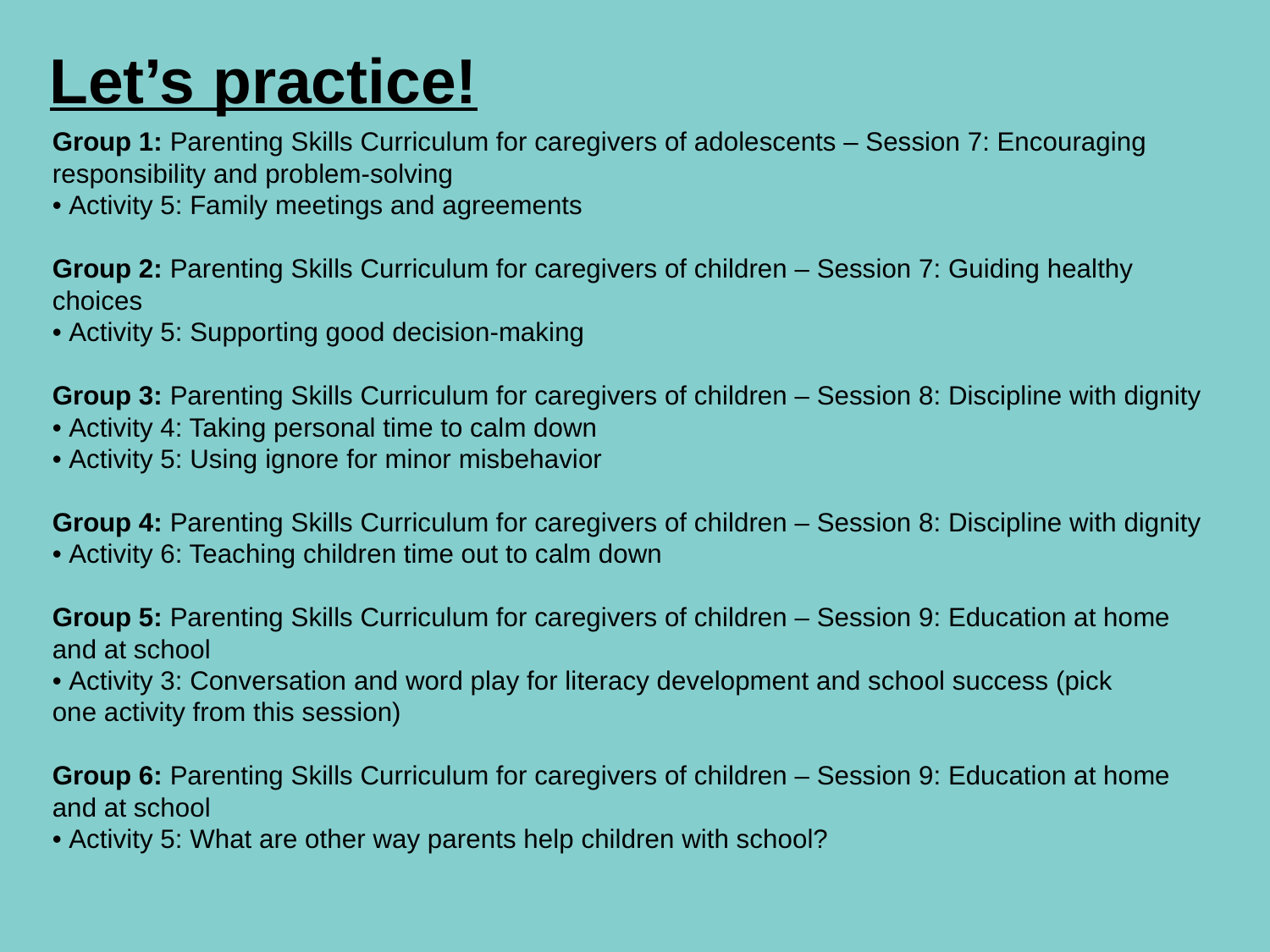

Let’s practice!
Group 1: Parenting Skills Curriculum for caregivers of adolescents – Session 7: Encouraging responsibility and problem-solving
• Activity 5: Family meetings and agreements

Group 2: Parenting Skills Curriculum for caregivers of children – Session 7: Guiding healthy choices
• Activity 5: Supporting good decision-making

Group 3: Parenting Skills Curriculum for caregivers of children – Session 8: Discipline with dignity
• Activity 4: Taking personal time to calm down
• Activity 5: Using ignore for minor misbehavior

Group 4: Parenting Skills Curriculum for caregivers of children – Session 8: Discipline with dignity
• Activity 6: Teaching children time out to calm down

Group 5: Parenting Skills Curriculum for caregivers of children – Session 9: Education at home and at school
• Activity 3: Conversation and word play for literacy development and school success (pick
one activity from this session)

Group 6: Parenting Skills Curriculum for caregivers of children – Session 9: Education at home and at school
• Activity 5: What are other way parents help children with school?